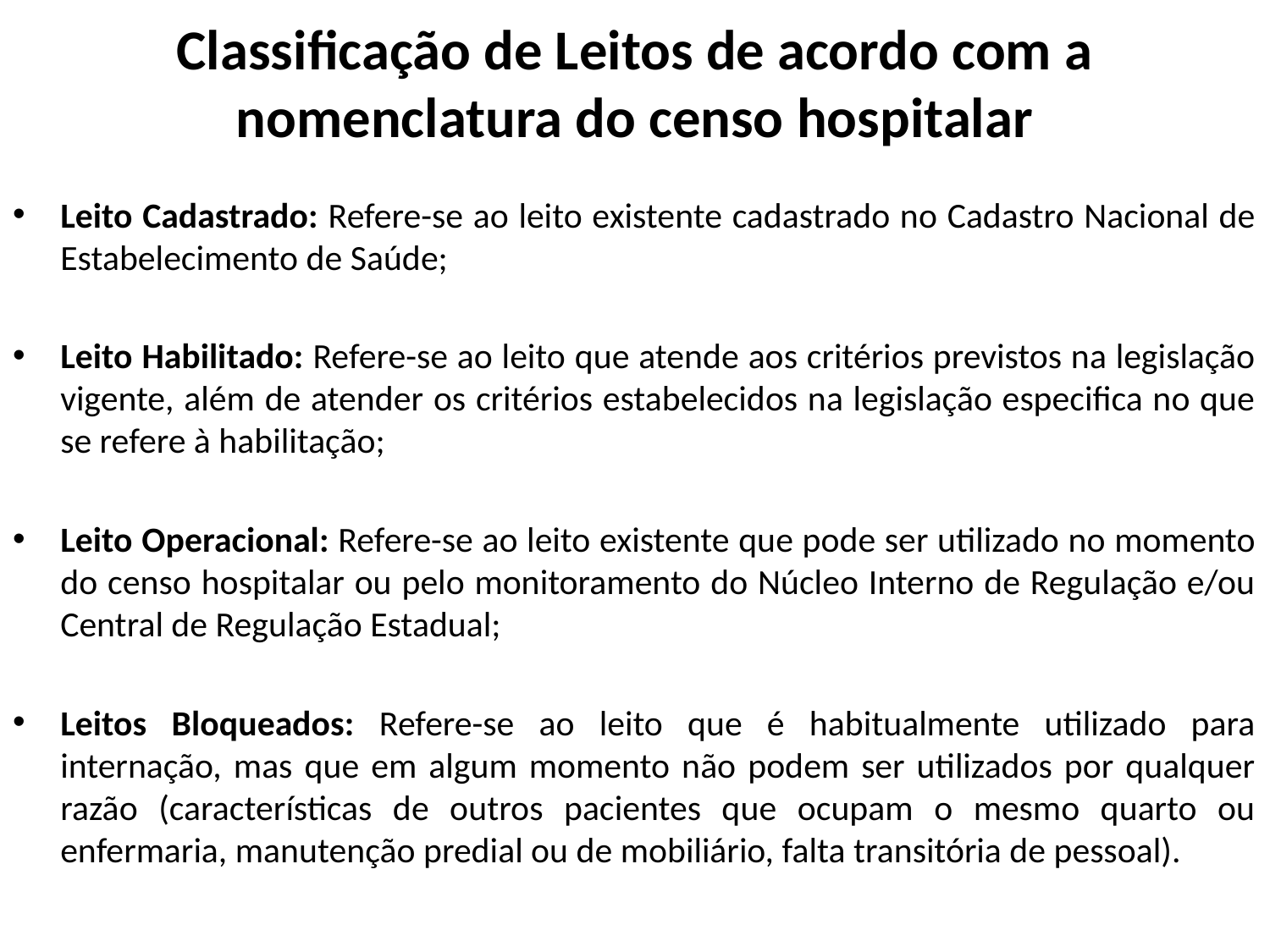

# Classificação de Leitos de acordo com a nomenclatura do censo hospitalar
Leito Cadastrado: Refere-se ao leito existente cadastrado no Cadastro Nacional de Estabelecimento de Saúde;

Leito Habilitado: Refere-se ao leito que atende aos critérios previstos na legislação vigente, além de atender os critérios estabelecidos na legislação especifica no que se refere à habilitação;

Leito Operacional: Refere-se ao leito existente que pode ser utilizado no momento do censo hospitalar ou pelo monitoramento do Núcleo Interno de Regulação e/ou Central de Regulação Estadual;

Leitos Bloqueados: Refere-se ao leito que é habitualmente utilizado para internação, mas que em algum momento não podem ser utilizados por qualquer razão (características de outros pacientes que ocupam o mesmo quarto ou enfermaria, manutenção predial ou de mobiliário, falta transitória de pessoal).